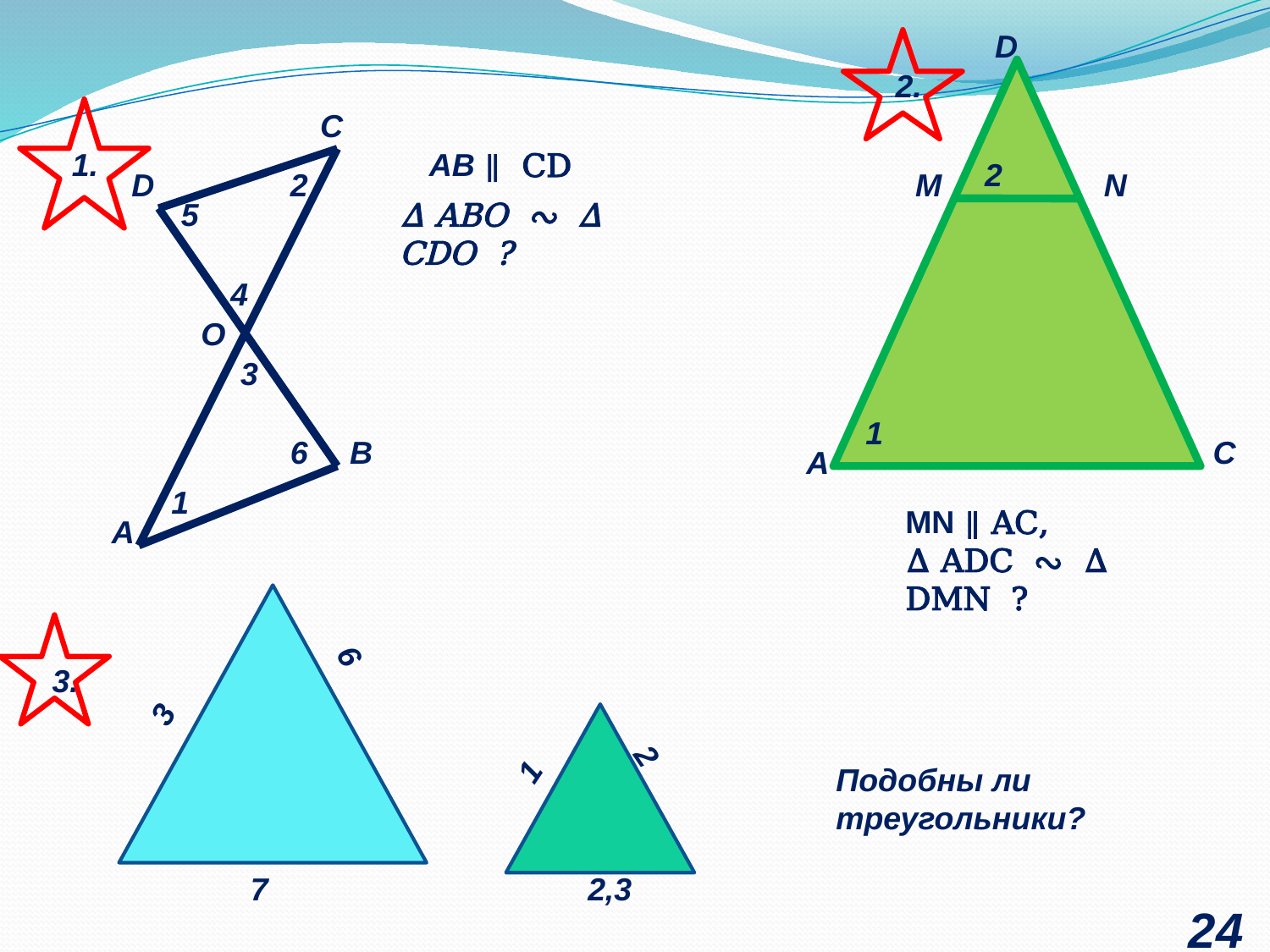

D

2.

С
1.
АВ   ⃦  CD
2
D
2
M
N
5
Δ ABO  ∾  Δ CDO  ?
4
О
3
1
6
В
C
A
1
MN   ⃦ AC,
Δ ADC  ∾  Δ DMN  ?
А

6
3.
3

2
1
Подобны ли  треугольники?
7
2,3
    24